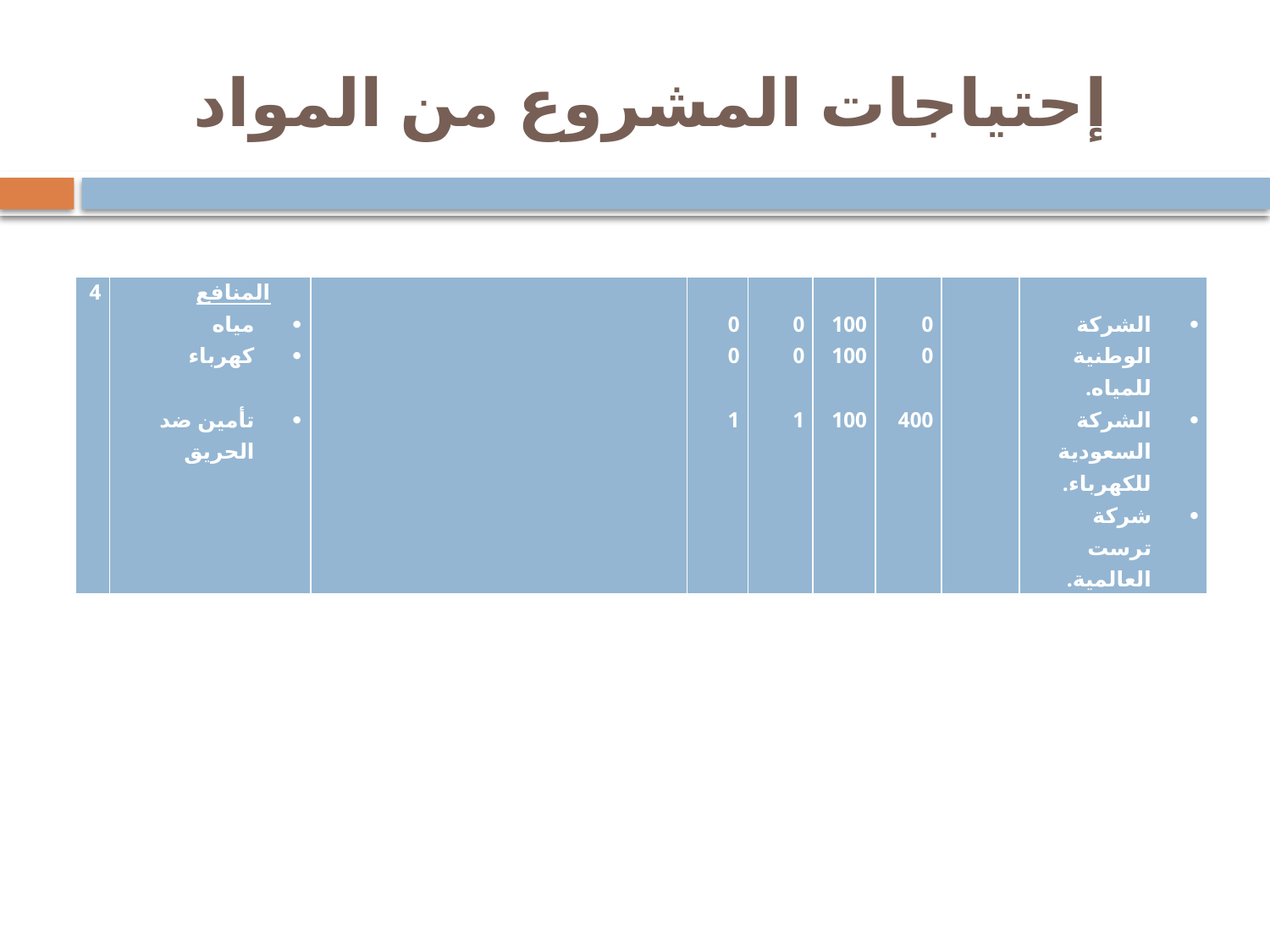

# إحتياجات المشروع من المواد
| 4 | المنافع مياه كهرباء   تأمين ضد الحريق |  | 0 0   1 | 0 0   1 | 100 100   100 | 0 0   400 |  | الشركة الوطنية للمياه. الشركة السعودية للكهرباء. شركة ترست العالمية. |
| --- | --- | --- | --- | --- | --- | --- | --- | --- |